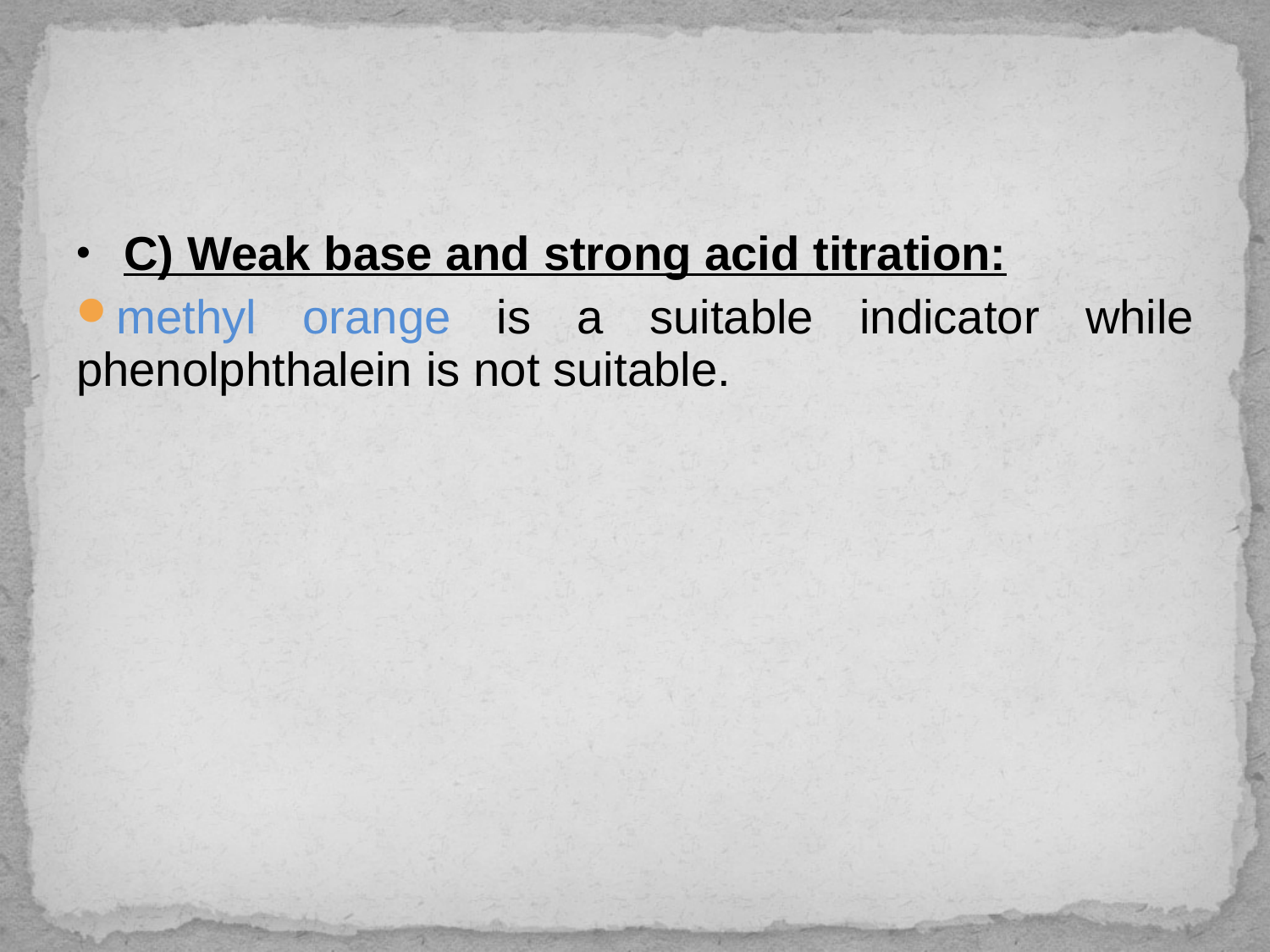

#
C) Weak base and strong acid titration:
methyl orange is a suitable indicator while phenolphthalein is not suitable.